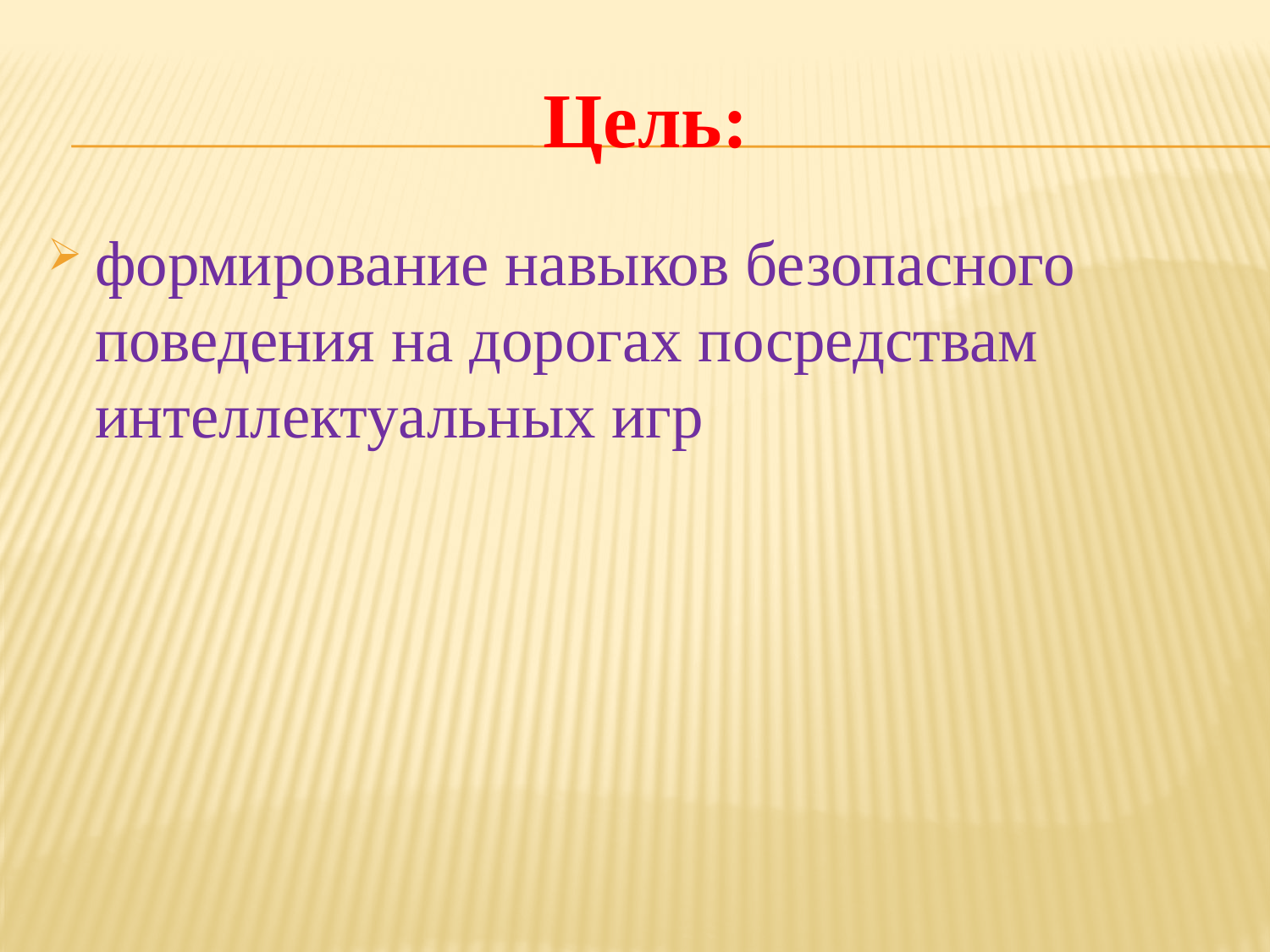

# Цель:
формирование навыков безопасного поведения на дорогах посредствам интеллектуальных игр